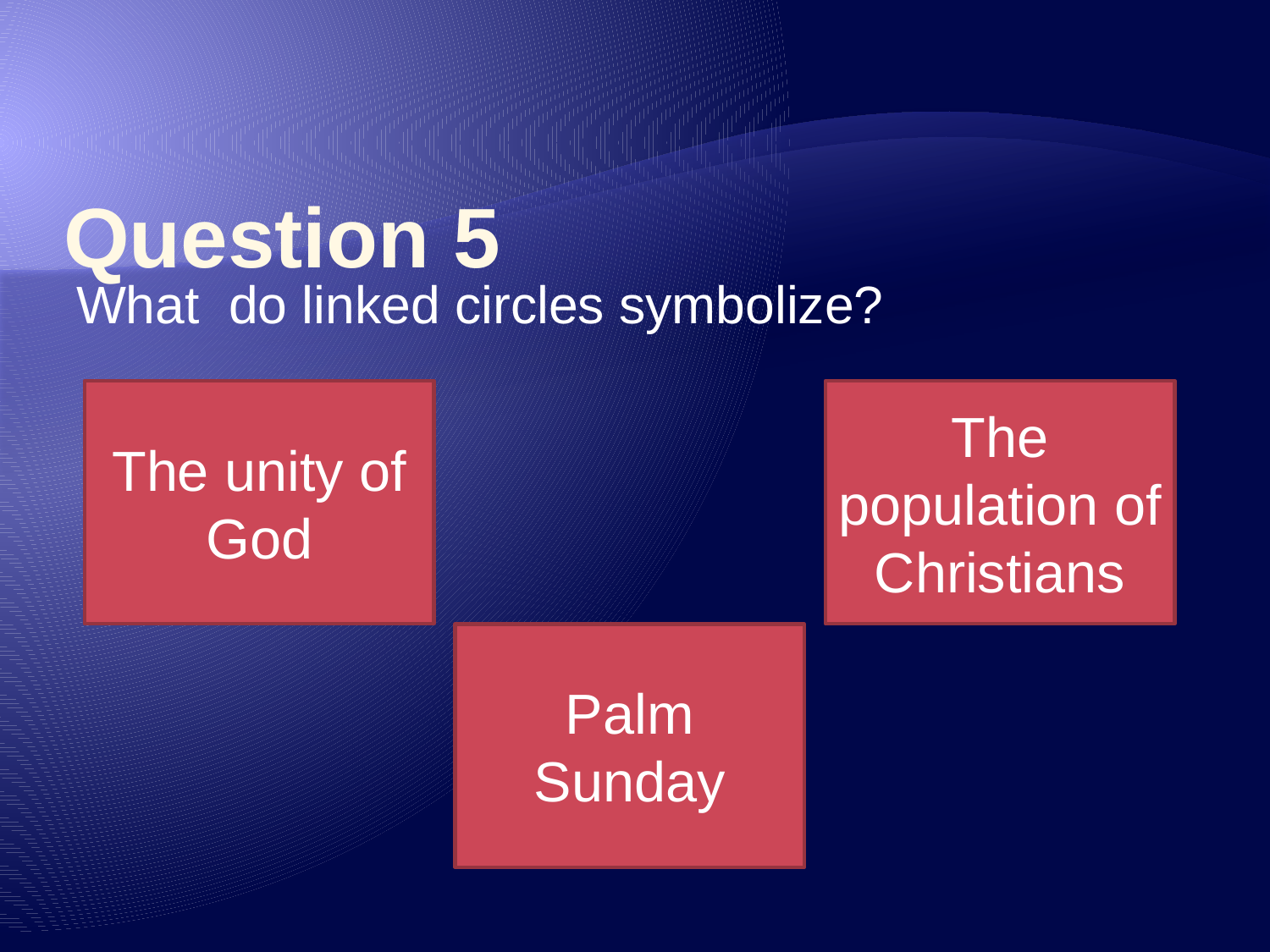

# Question 5
What  do linked circles symbolize?

The unity of God
The population of Christians
Palm Sunday